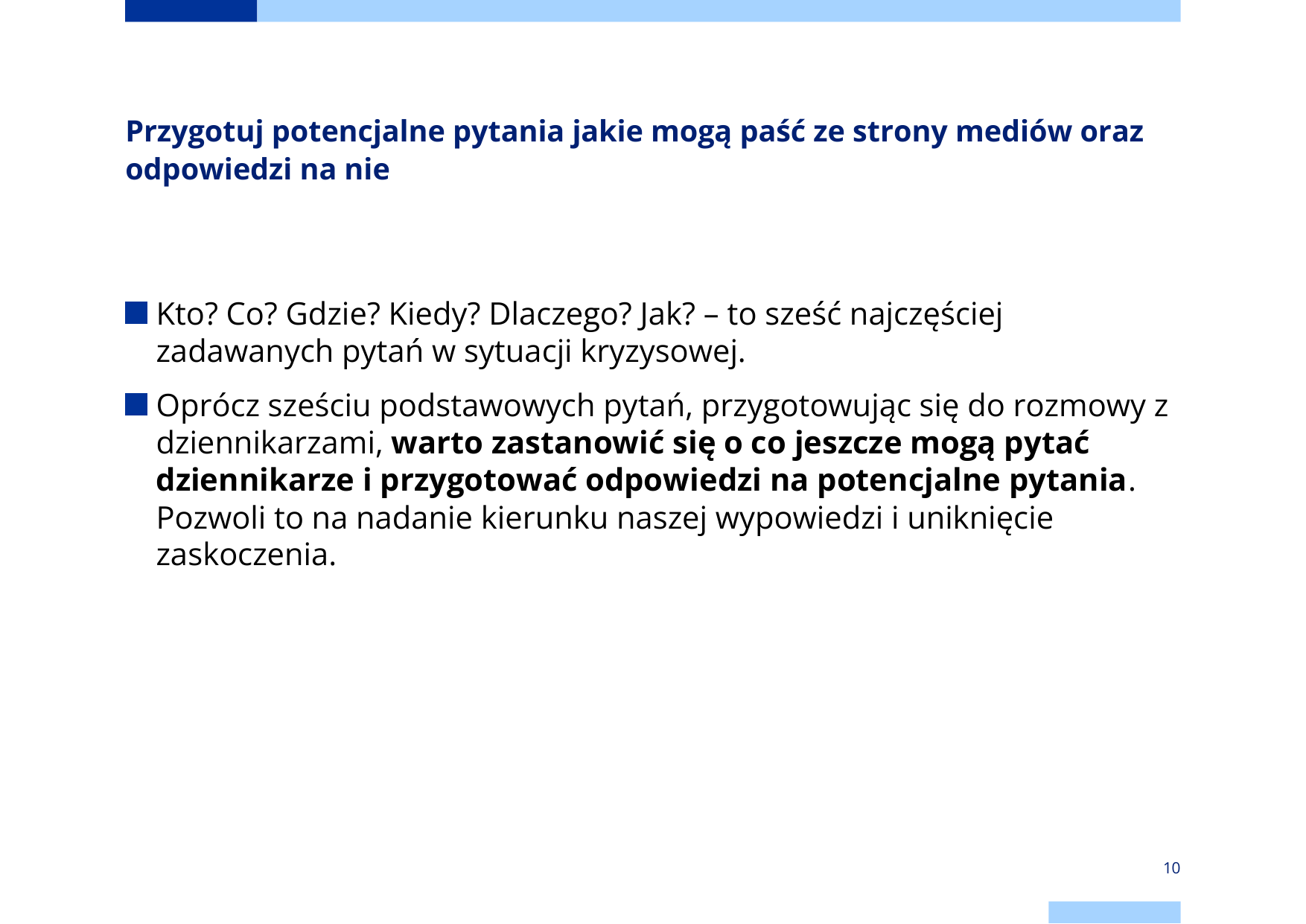

# Przygotuj potencjalne pytania jakie mogą paść ze strony mediów oraz odpowiedzi na nie
Kto? Co? Gdzie? Kiedy? Dlaczego? Jak? – to sześć najczęściej zadawanych pytań w sytuacji kryzysowej.
Oprócz sześciu podstawowych pytań, przygotowując się do rozmowy z dziennikarzami, warto zastanowić się o co jeszcze mogą pytać dziennikarze i przygotować odpowiedzi na potencjalne pytania. Pozwoli to na nadanie kierunku naszej wypowiedzi i uniknięcie zaskoczenia.

10